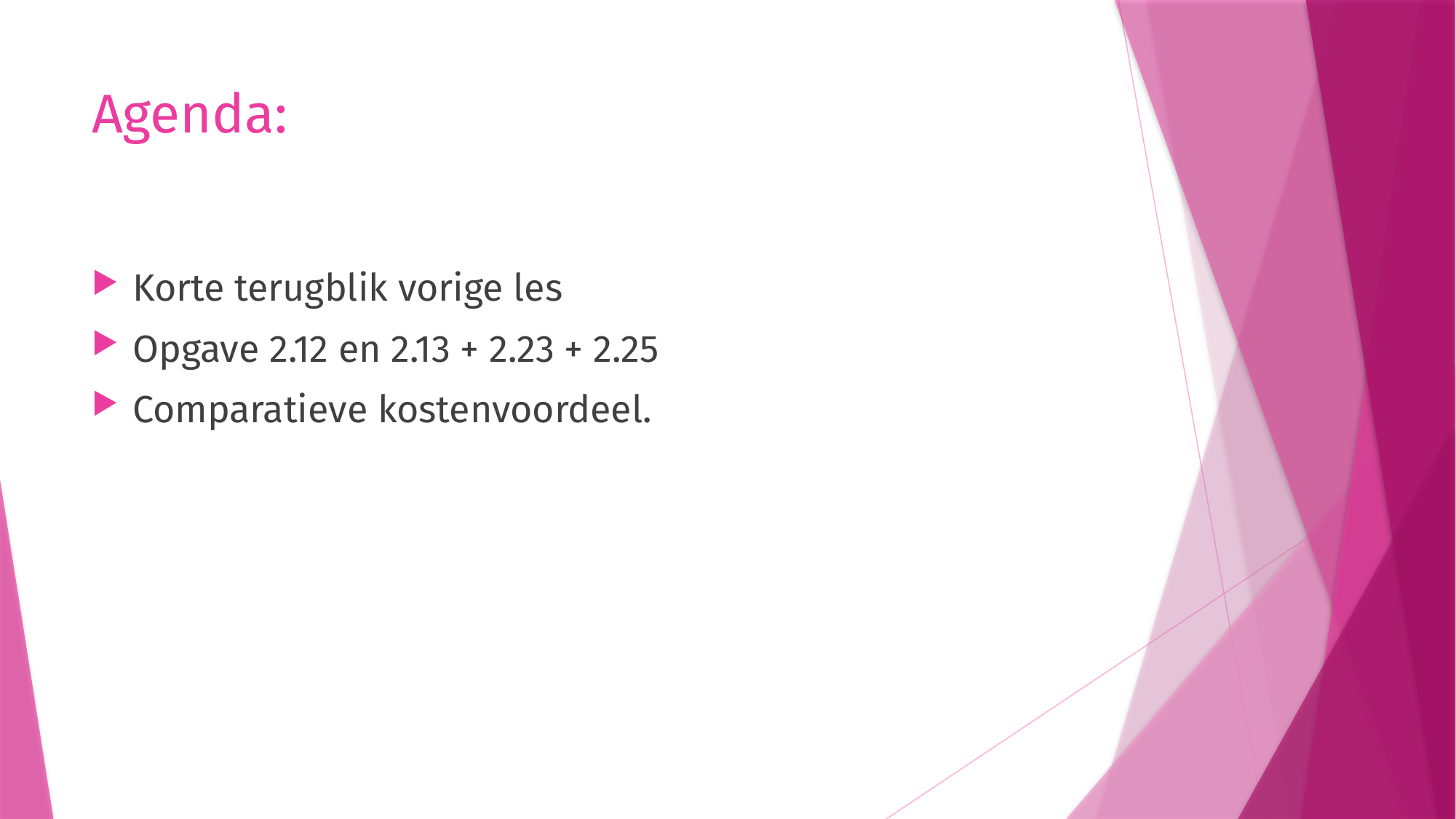

# Agenda:
Korte terugblik vorige les
Opgave 2.12 en 2.13 + 2.23 + 2.25
Comparatieve kostenvoordeel.